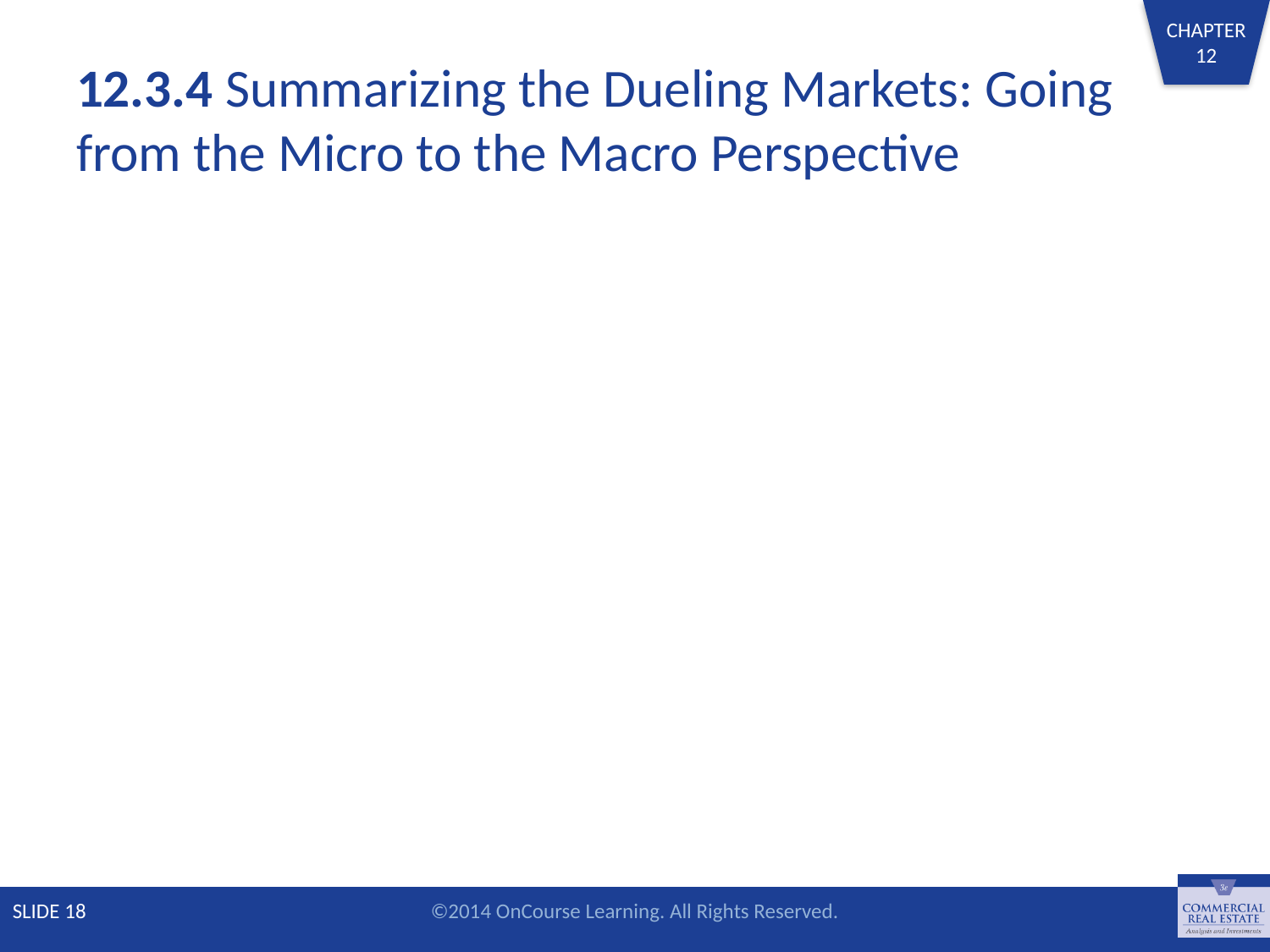

# 12.3.4 Summarizing the Dueling Markets: Going from the Micro to the Macro Perspective

SLIDE 18